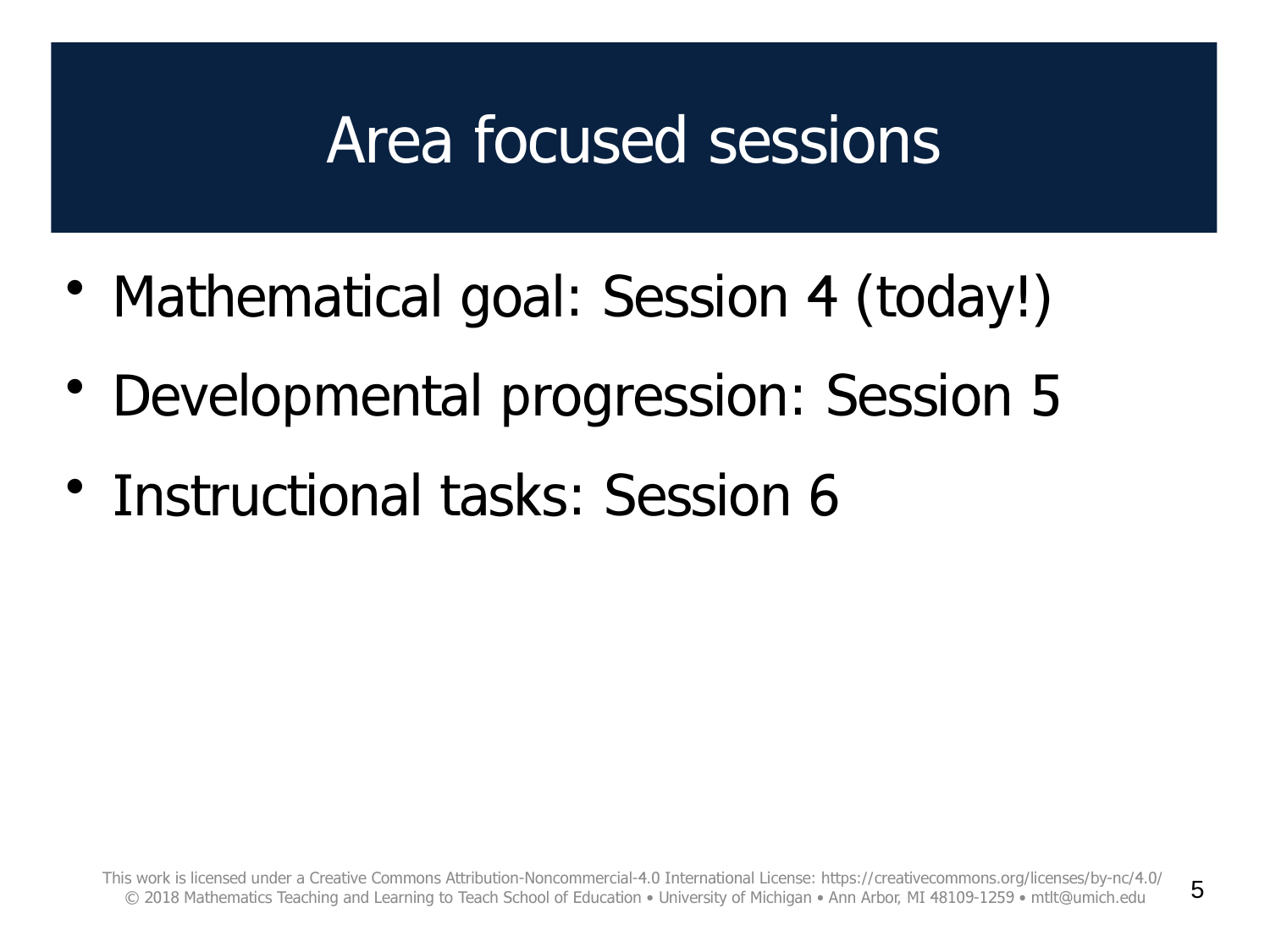

# Area focused sessions
Mathematical goal: Session 4 (today!)
Developmental progression: Session 5
Instructional tasks: Session 6
This work is licensed under a Creative Commons Attribution-Noncommercial-4.0 International License: https://creativecommons.org/licenses/by-nc/4.0/
© 2018 Mathematics Teaching and Learning to Teach School of Education • University of Michigan • Ann Arbor, MI 48109-1259 • mtlt@umich.edu
5